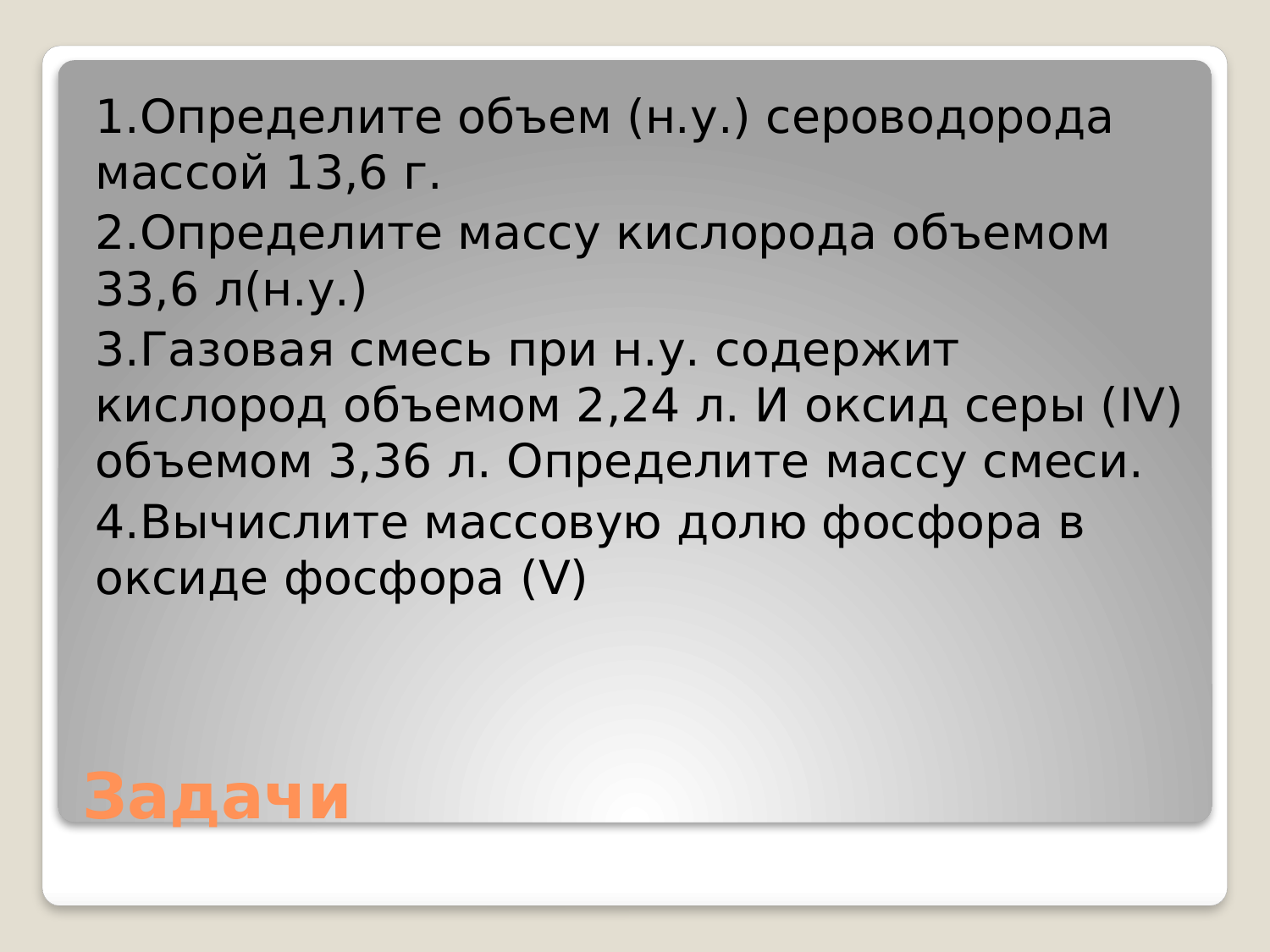

1.Определите объем (н.у.) сероводорода массой 13,6 г.
2.Определите массу кислорода объемом 33,6 л(н.у.)
3.Газовая смесь при н.у. содержит кислород объемом 2,24 л. И оксид серы (IV) объемом 3,36 л. Определите массу смеси.
4.Вычислите массовую долю фосфора в оксиде фосфора (V)

# Задачи